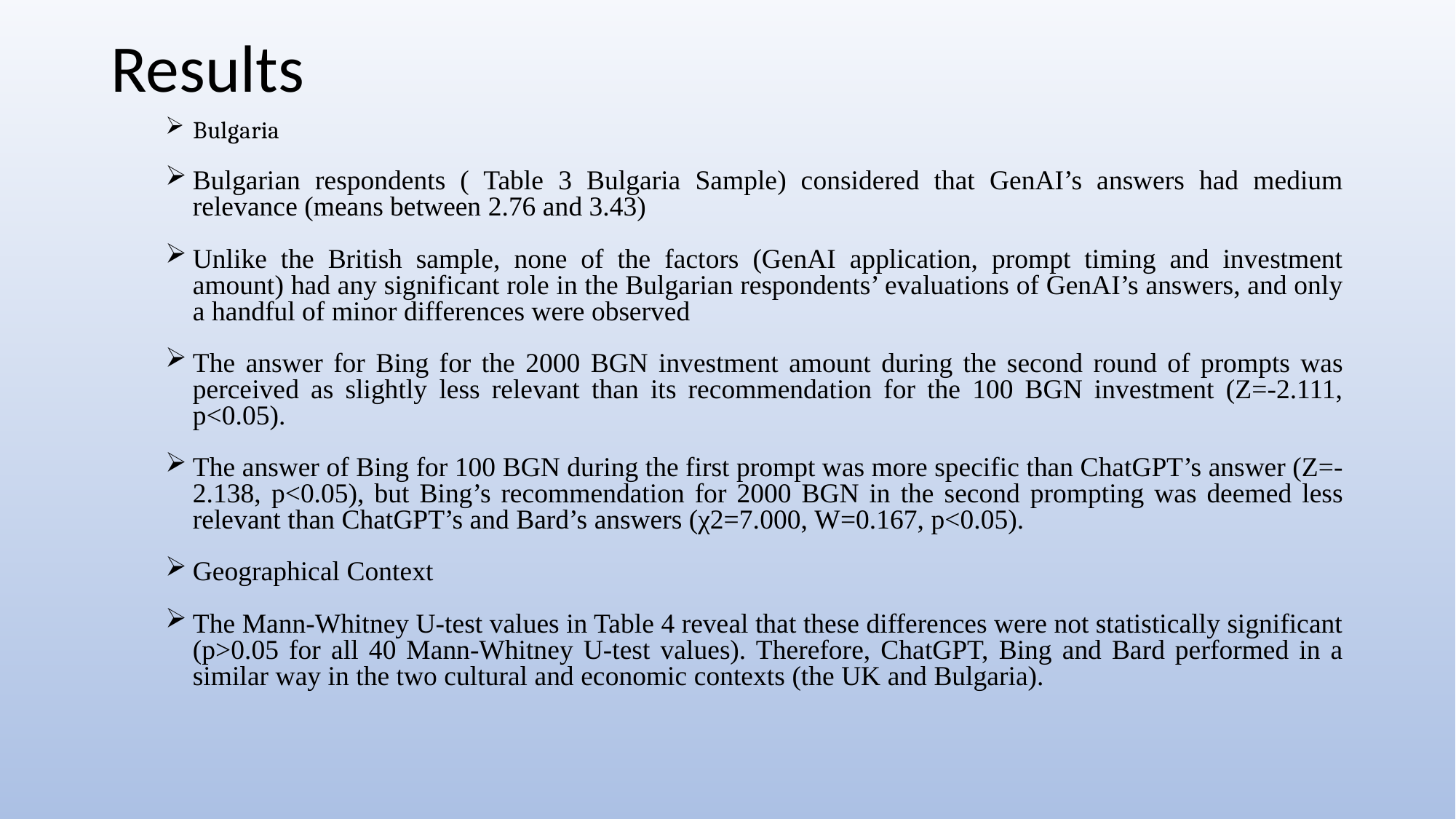

# Results
Bulgaria
Bulgarian respondents ( Table 3 Bulgaria Sample) considered that GenAI’s answers had medium relevance (means between 2.76 and 3.43)
Unlike the British sample, none of the factors (GenAI application, prompt timing and investment amount) had any significant role in the Bulgarian respondents’ evaluations of GenAI’s answers, and only a handful of minor differences were observed
The answer for Bing for the 2000 BGN investment amount during the second round of prompts was perceived as slightly less relevant than its recommendation for the 100 BGN investment (Z=-2.111, p<0.05).
The answer of Bing for 100 BGN during the first prompt was more specific than ChatGPT’s answer (Z=-2.138, p<0.05), but Bing’s recommendation for 2000 BGN in the second prompting was deemed less relevant than ChatGPT’s and Bard’s answers (χ2=7.000, W=0.167, p<0.05).
Geographical Context
The Mann-Whitney U-test values in Table 4 reveal that these differences were not statistically significant (p>0.05 for all 40 Mann-Whitney U-test values). Therefore, ChatGPT, Bing and Bard performed in a similar way in the two cultural and economic contexts (the UK and Bulgaria).